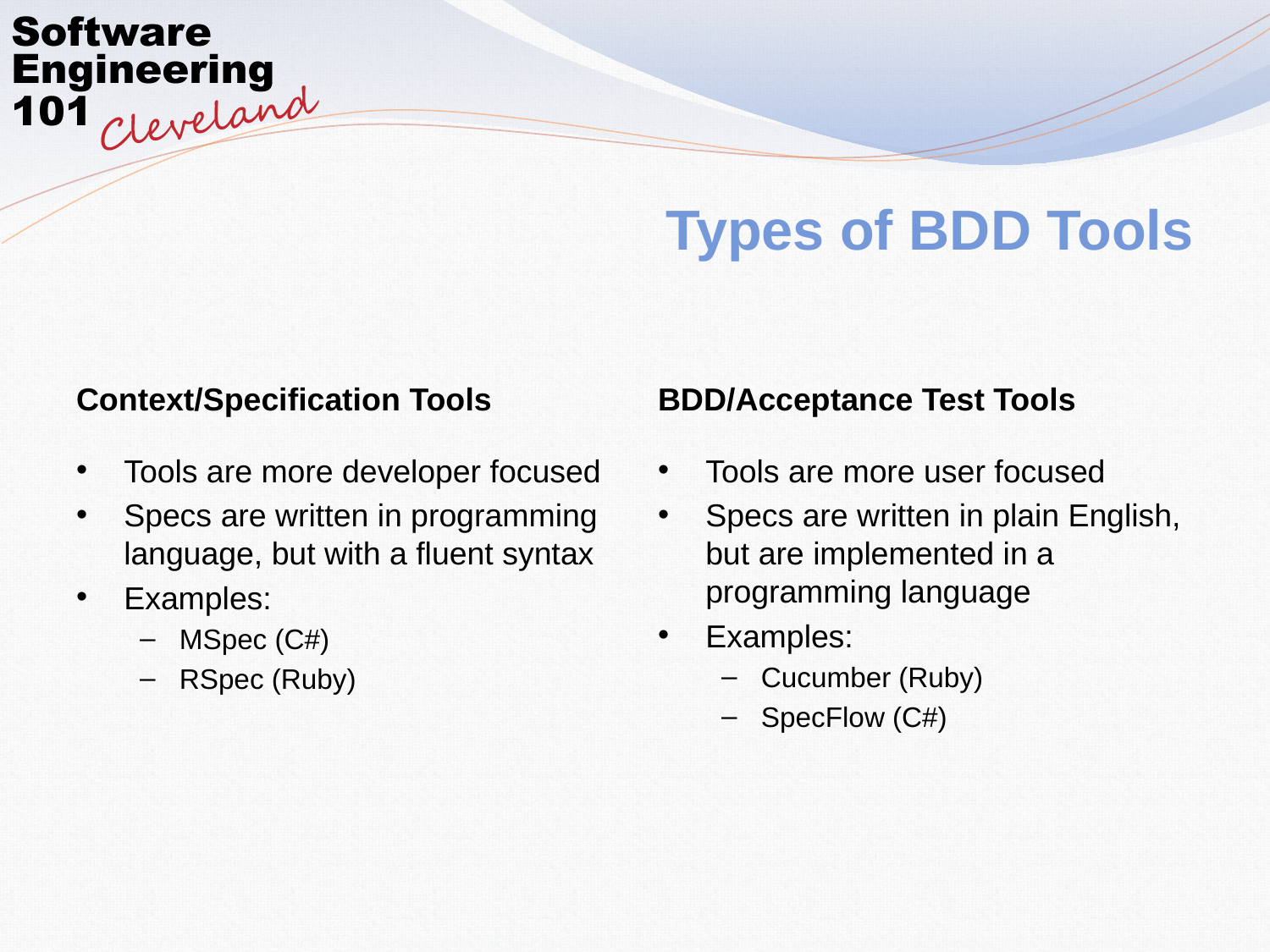

# Types of BDD Tools
Context/Specification Tools
BDD/Acceptance Test Tools
Tools are more developer focused
Specs are written in programming language, but with a fluent syntax
Examples:
MSpec (C#)
RSpec (Ruby)
Tools are more user focused
Specs are written in plain English, but are implemented in a programming language
Examples:
Cucumber (Ruby)
SpecFlow (C#)